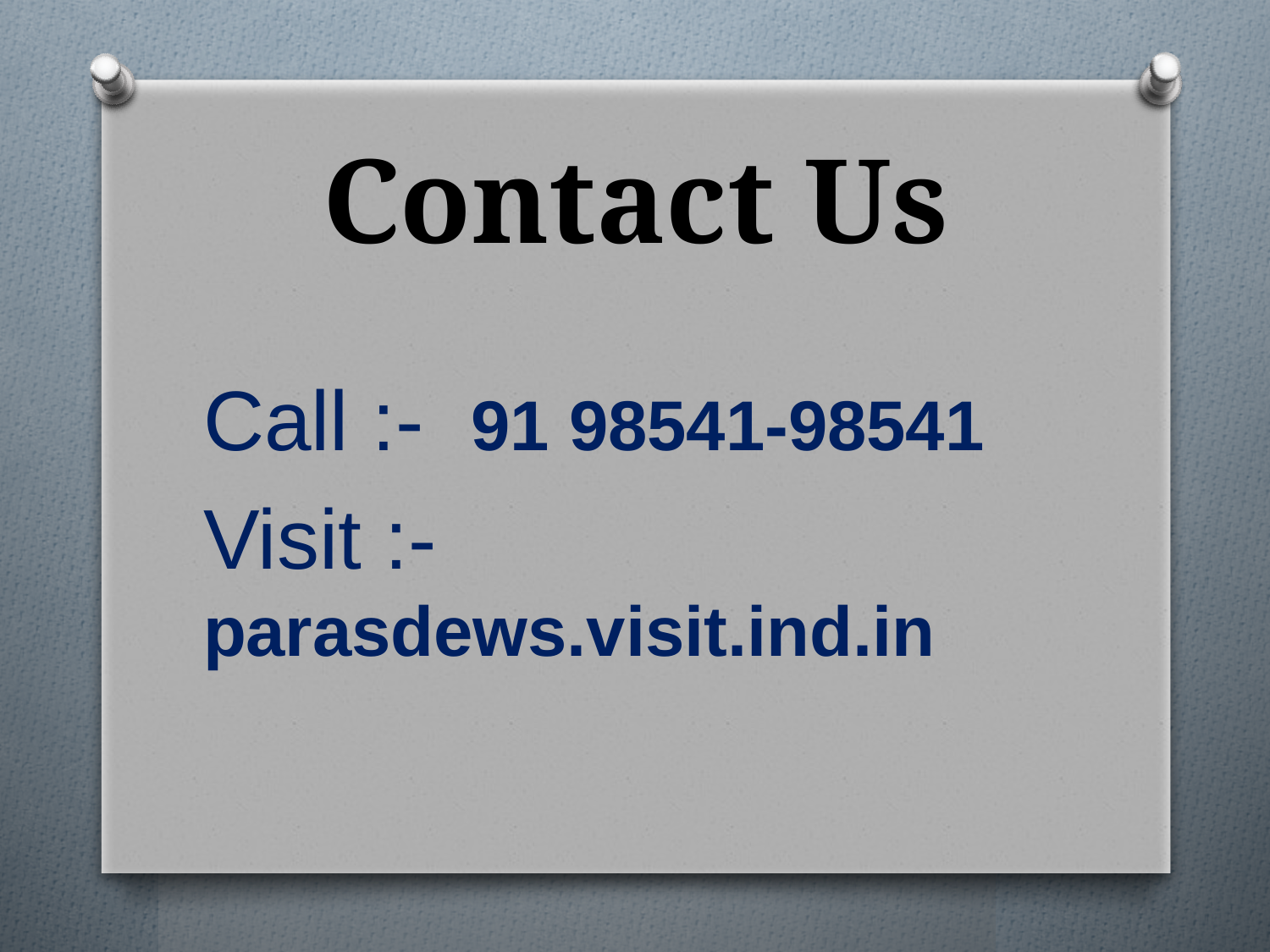

# Contact Us
Call :-  91 98541-98541
Visit :- parasdews.visit.ind.in